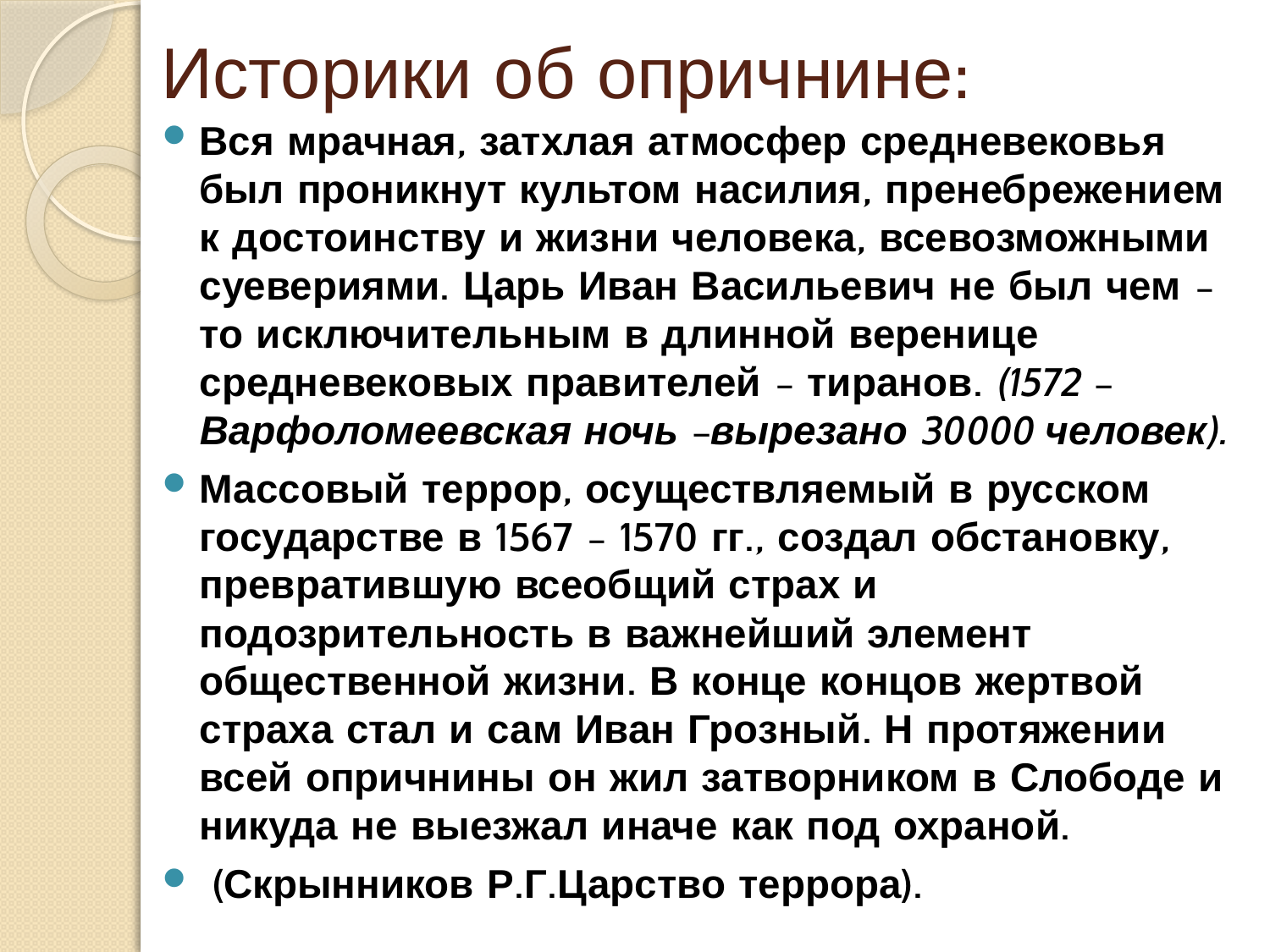

# Историки об опричнине:
Вся мрачная, затхлая атмосфер средневековья был проникнут культом насилия, пренебрежением к достоинству и жизни человека, всевозможными суевериями. Царь Иван Васильевич не был чем – то исключительным в длинной веренице средневековых правителей – тиранов. (1572 – Варфоломеевская ночь –вырезано 30000 человек).
Массовый террор, осуществляемый в русском государстве в 1567 – 1570 гг., создал обстановку, превратившую всеобщий страх и подозрительность в важнейший элемент общественной жизни. В конце концов жертвой страха стал и сам Иван Грозный. Н протяжении всей опричнины он жил затворником в Слободе и никуда не выезжал иначе как под охраной.
 (Скрынников Р.Г.Царство террора).